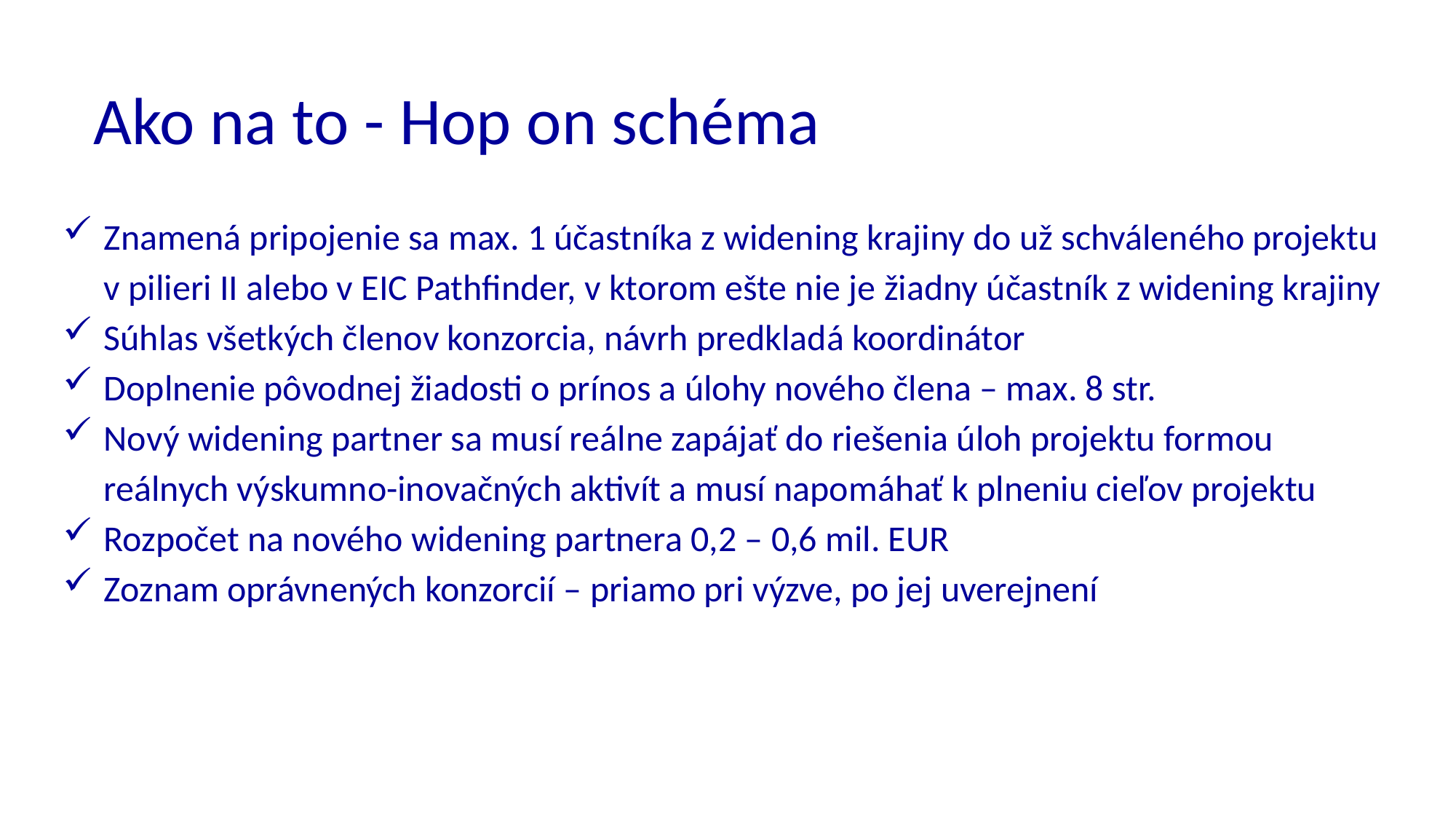

# Ako na to - Hop on schéma

Znamená pripojenie sa max. 1 účastníka z widening krajiny do už schváleného projektu v pilieri II alebo v EIC Pathfinder, v ktorom ešte nie je žiadny účastník z widening krajiny
Súhlas všetkých členov konzorcia, návrh predkladá koordinátor
Doplnenie pôvodnej žiadosti o prínos a úlohy nového člena – max. 8 str.
Nový widening partner sa musí reálne zapájať do riešenia úloh projektu formou reálnych výskumno-inovačných aktivít a musí napomáhať k plneniu cieľov projektu
Rozpočet na nového widening partnera 0,2 – 0,6 mil. EUR
Zoznam oprávnených konzorcií – priamo pri výzve, po jej uverejnení